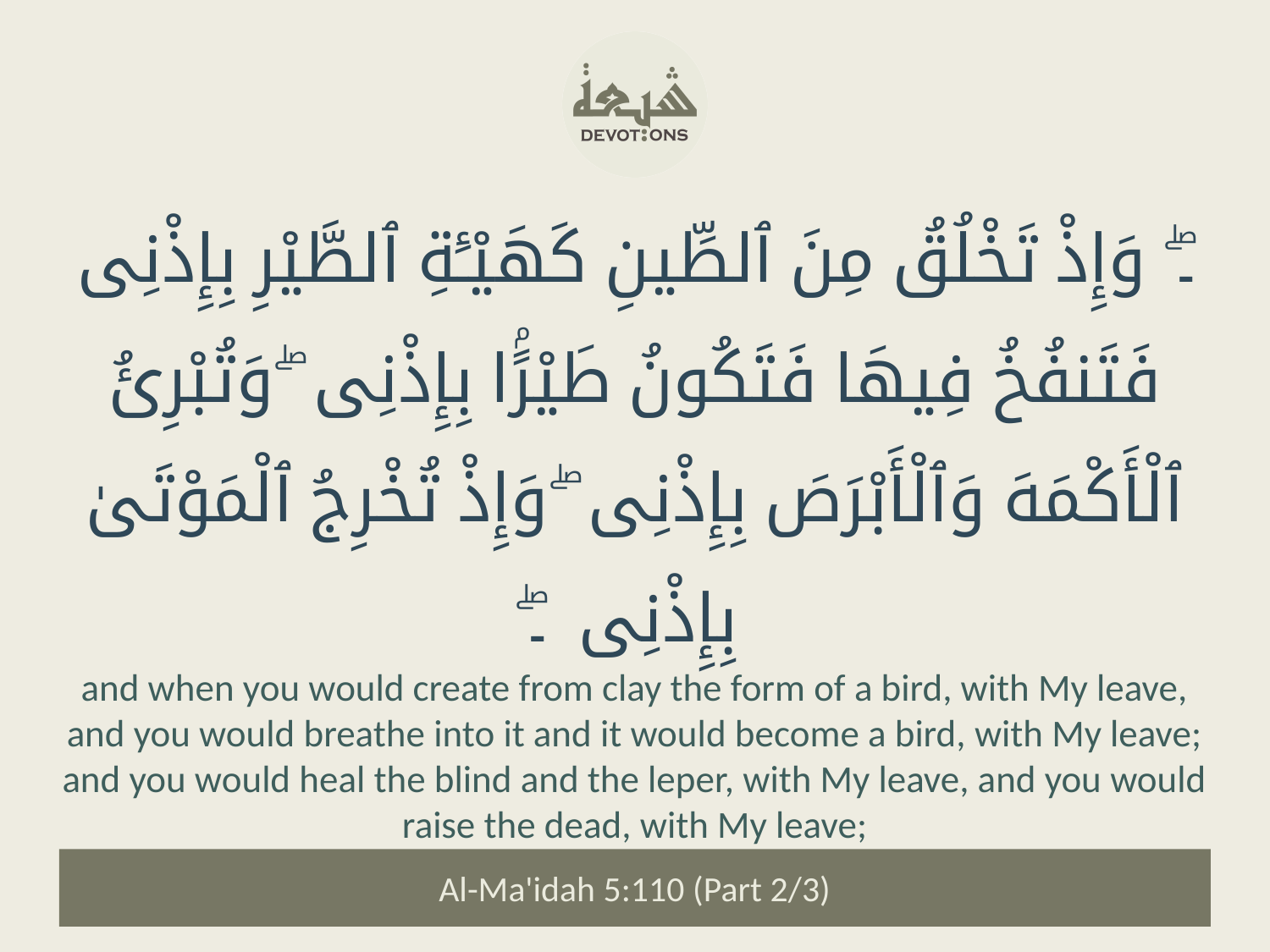

۔ۖ  وَإِذْ تَخْلُقُ مِنَ ٱلطِّينِ كَهَيْـَٔةِ ٱلطَّيْرِ بِإِذْنِى فَتَنفُخُ فِيهَا فَتَكُونُ طَيْرًۢا بِإِذْنِى ۖ وَتُبْرِئُ ٱلْأَكْمَهَ وَٱلْأَبْرَصَ بِإِذْنِى ۖ وَإِذْ تُخْرِجُ ٱلْمَوْتَىٰ بِإِذْنِى  ۔ۖ
and when you would create from clay the form of a bird, with My leave, and you would breathe into it and it would become a bird, with My leave; and you would heal the blind and the leper, with My leave, and you would raise the dead, with My leave;
Al-Ma'idah 5:110 (Part 2/3)